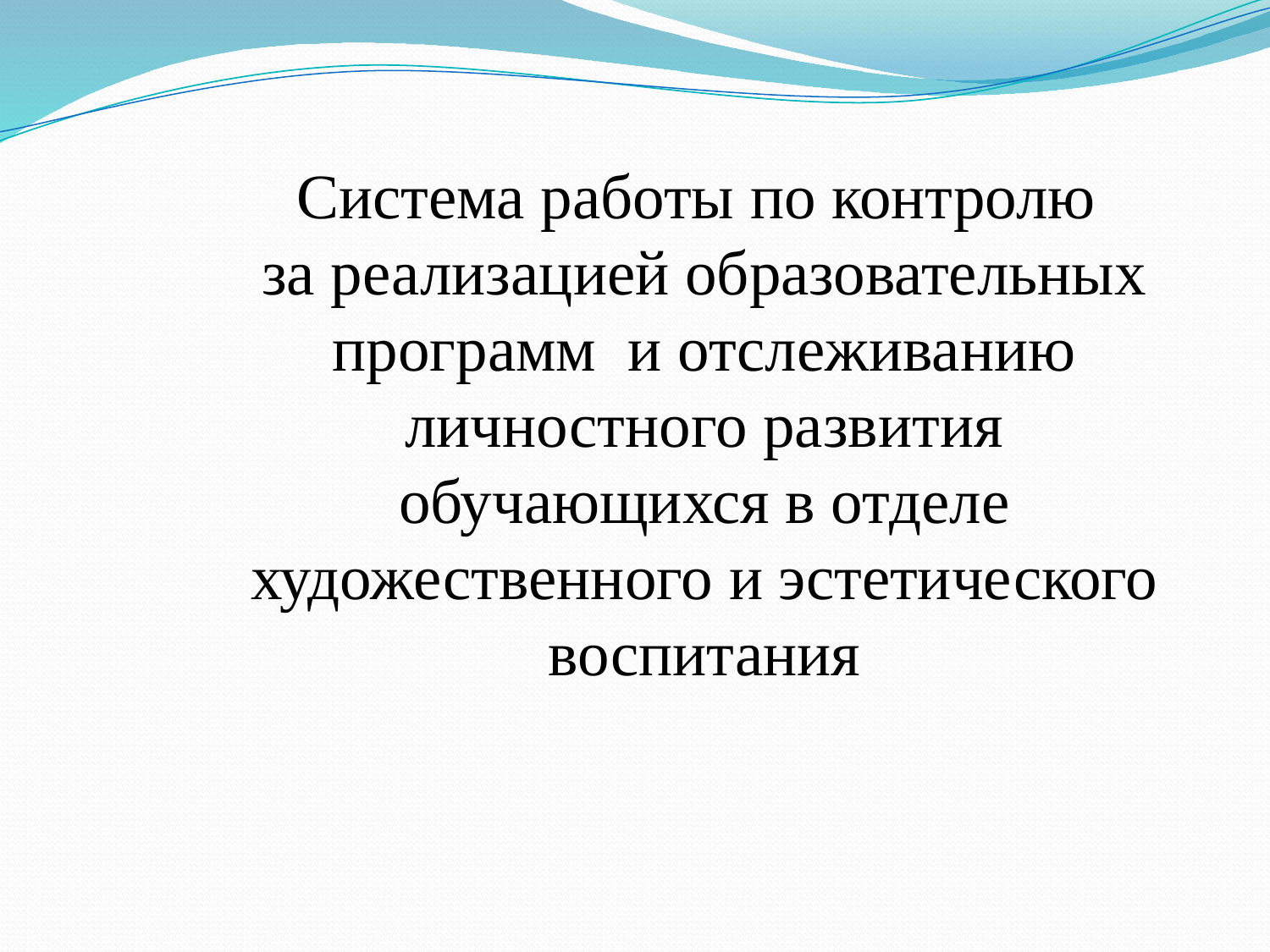

Система работы по контролю
за реализацией образовательных программ  и отслеживанию личностного развития обучающихся в отделе художественного и эстетического воспитания